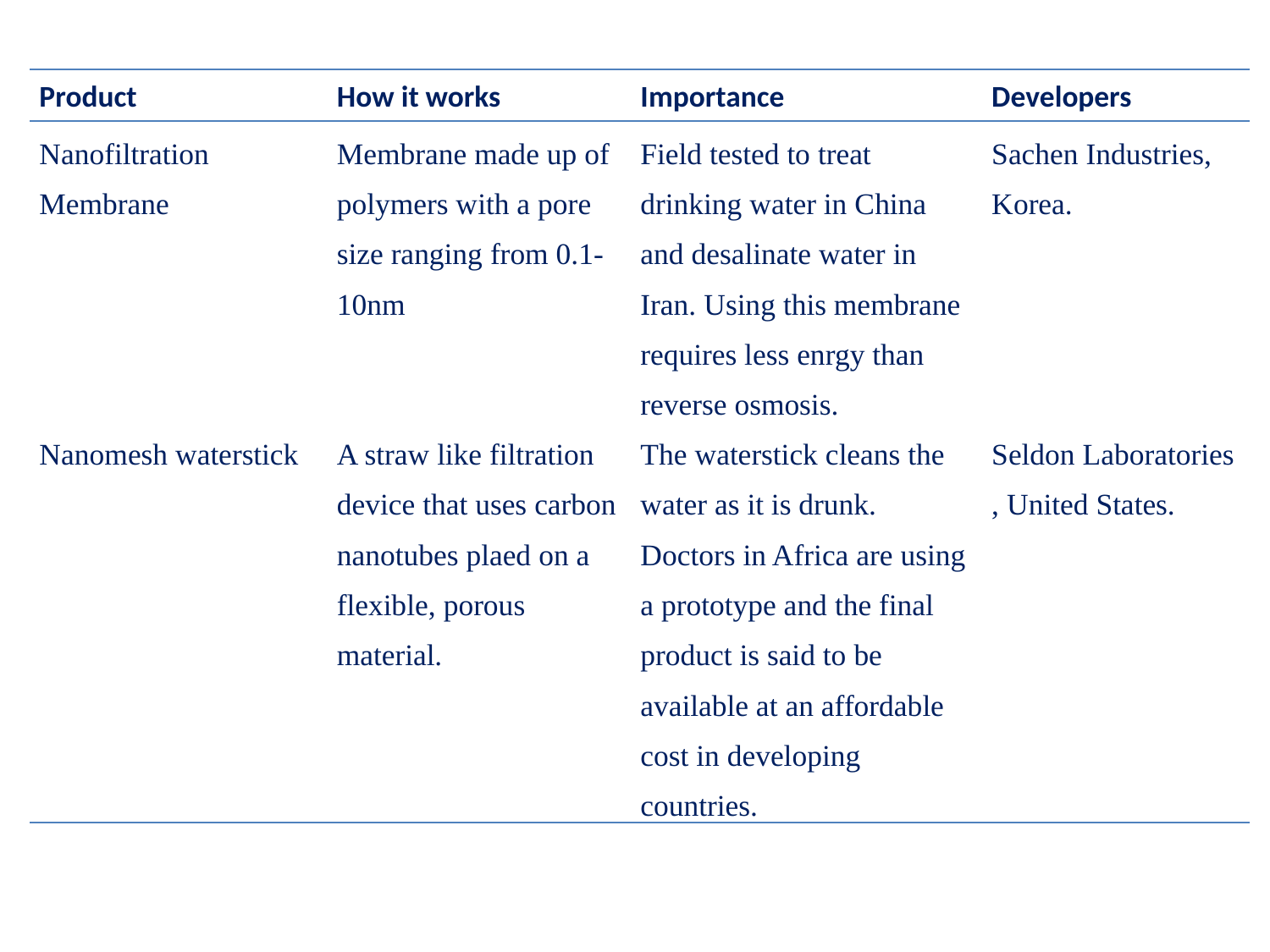

| Product | How it works | Importance | Developers |
| --- | --- | --- | --- |
| Nanofiltration Membrane | Membrane made up of polymers with a pore size ranging from 0.1-10nm | Field tested to treat drinking water in China and desalinate water in Iran. Using this membrane requires less enrgy than reverse osmosis. | Sachen Industries, Korea. |
| Nanomesh waterstick | A straw like filtration device that uses carbon nanotubes plaed on a flexible, porous material. | The waterstick cleans the water as it is drunk. Doctors in Africa are using a prototype and the final product is said to be available at an affordable cost in developing countries. | Seldon Laboratories , United States. |